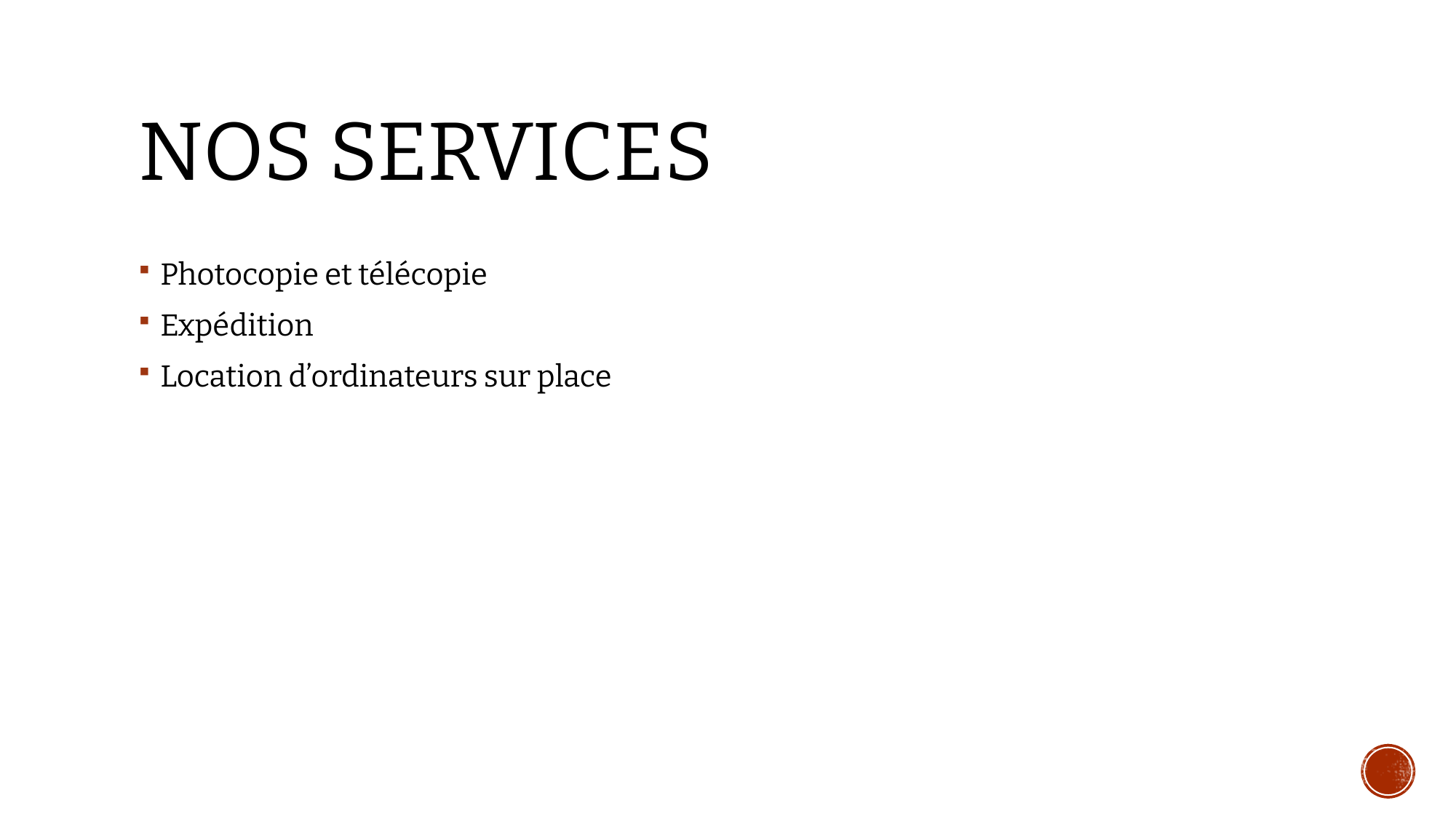

# Nos services
Photocopie et télécopie
Expédition
Location d’ordinateurs sur place